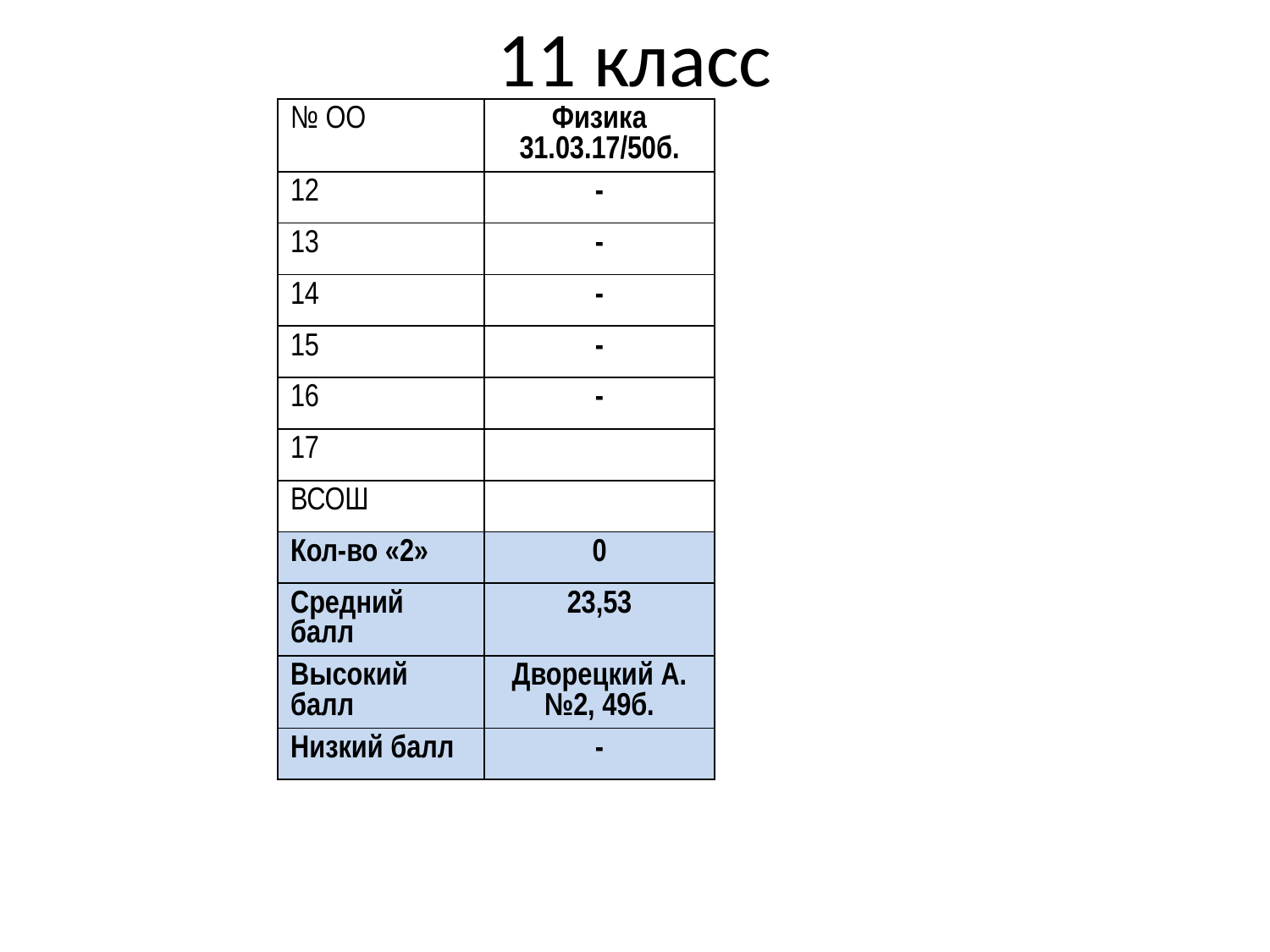

# 11 класс
| № ОО | Физика 31.03.17/50б. |
| --- | --- |
| 12 | - |
| 13 | - |
| 14 | - |
| 15 | - |
| 16 | - |
| 17 |  |
| ВСОШ |  |
| Кол-во «2» | 0 |
| Средний балл | 23,53 |
| Высокий балл | Дворецкий А. №2, 49б. |
| Низкий балл | - |